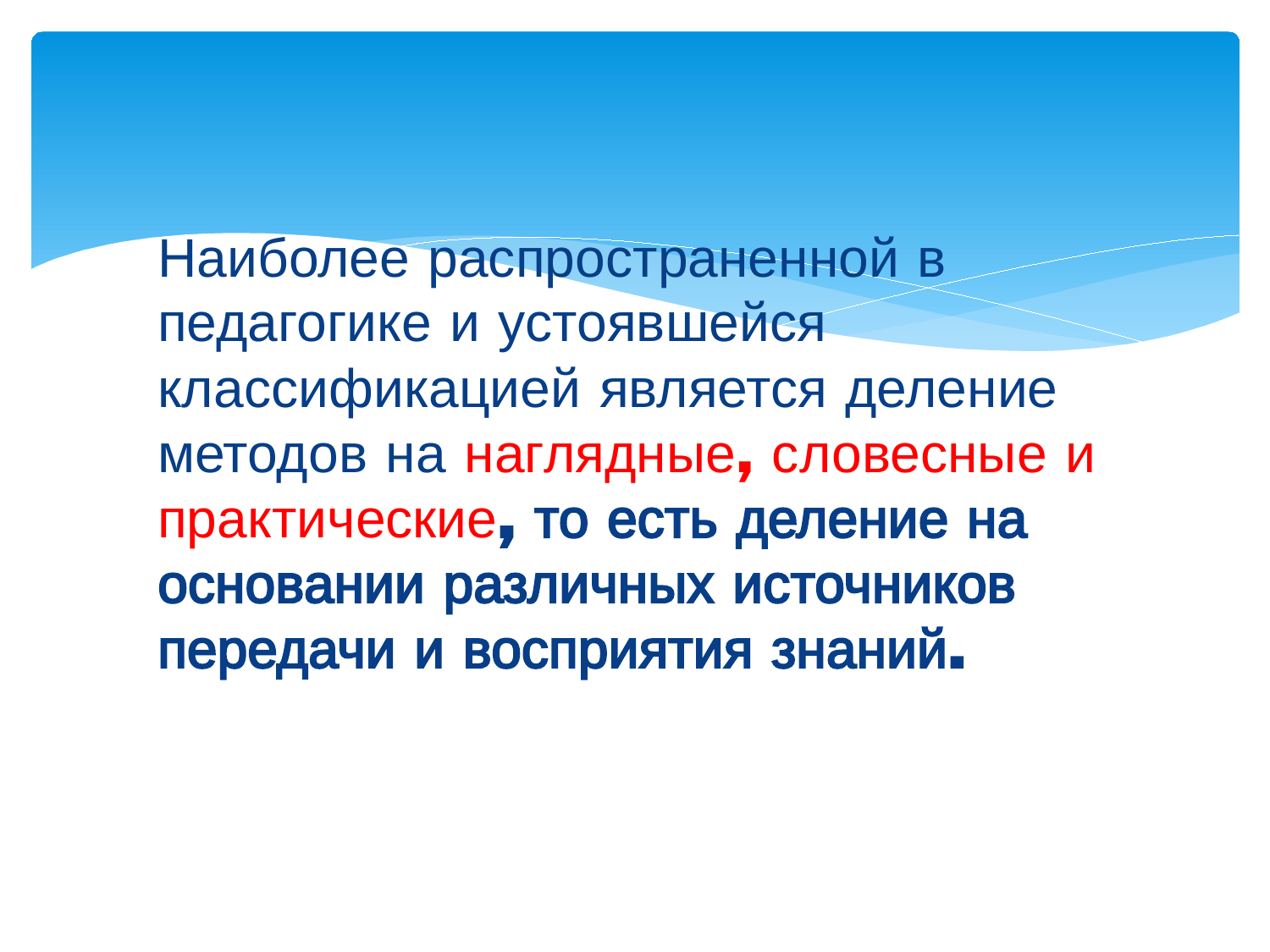

Наиболее распространенной в педагогике и устоявшейся классификацией является деление методов на наглядные, словесные и практические, то есть деление на основании различных источников передачи и восприятия знаний.